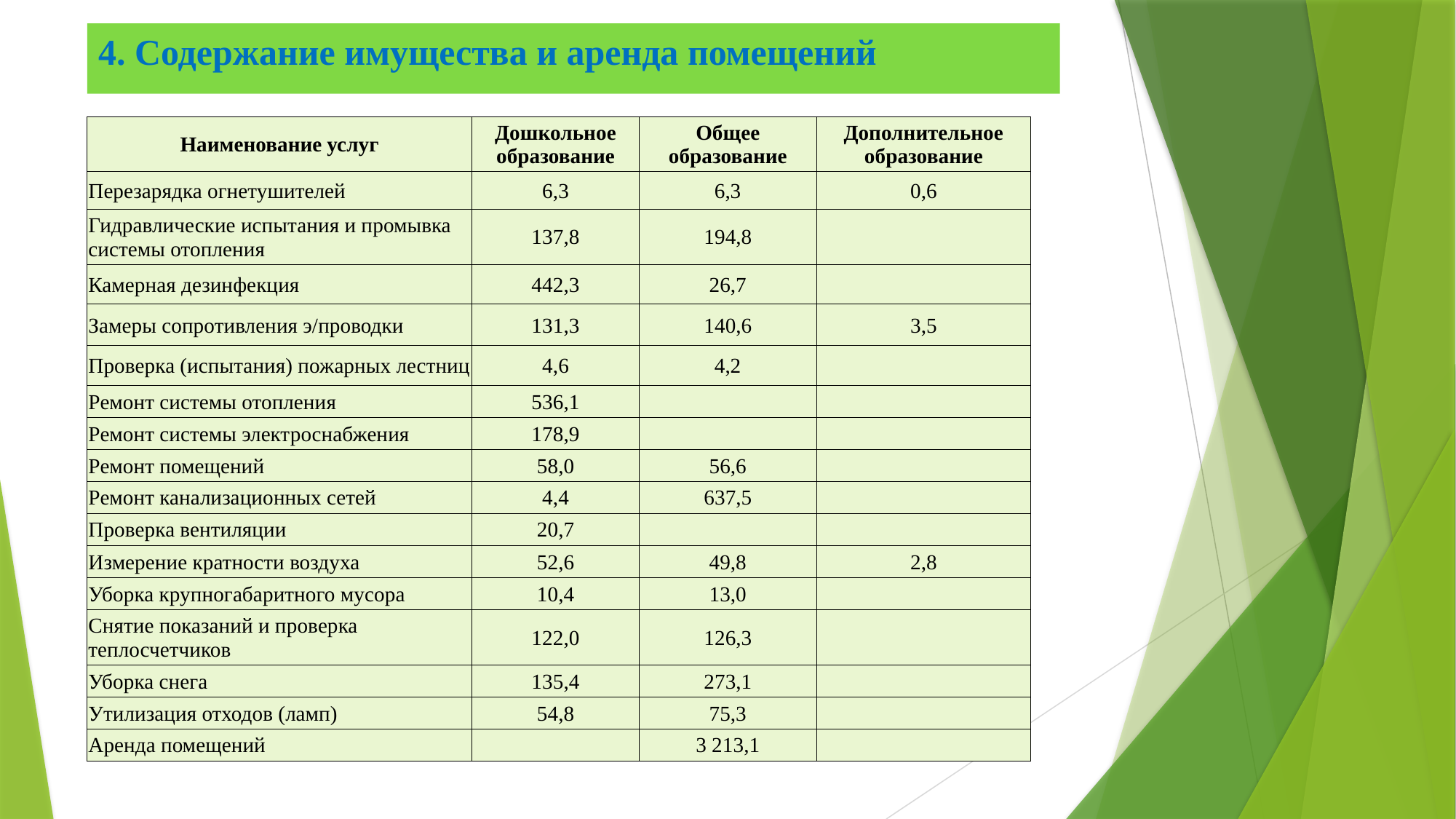

# 4. Содержание имущества и аренда помещений
| Наименование услуг | Дошкольное образование | Общее образование | Дополнительное образование |
| --- | --- | --- | --- |
| Перезарядка огнетушителей | 6,3 | 6,3 | 0,6 |
| Гидравлические испытания и промывка системы отопления | 137,8 | 194,8 |  |
| Камерная дезинфекция | 442,3 | 26,7 |  |
| Замеры сопротивления э/проводки | 131,3 | 140,6 | 3,5 |
| Проверка (испытания) пожарных лестниц | 4,6 | 4,2 |  |
| Ремонт системы отопления | 536,1 |  |  |
| Ремонт системы электроснабжения | 178,9 |  |  |
| Ремонт помещений | 58,0 | 56,6 |  |
| Ремонт канализационных сетей | 4,4 | 637,5 |  |
| Проверка вентиляции | 20,7 |  |  |
| Измерение кратности воздуха | 52,6 | 49,8 | 2,8 |
| Уборка крупногабаритного мусора | 10,4 | 13,0 |  |
| Снятие показаний и проверка теплосчетчиков | 122,0 | 126,3 |  |
| Уборка снега | 135,4 | 273,1 |  |
| Утилизация отходов (ламп) | 54,8 | 75,3 |  |
| Аренда помещений |  | 3 213,1 |  |